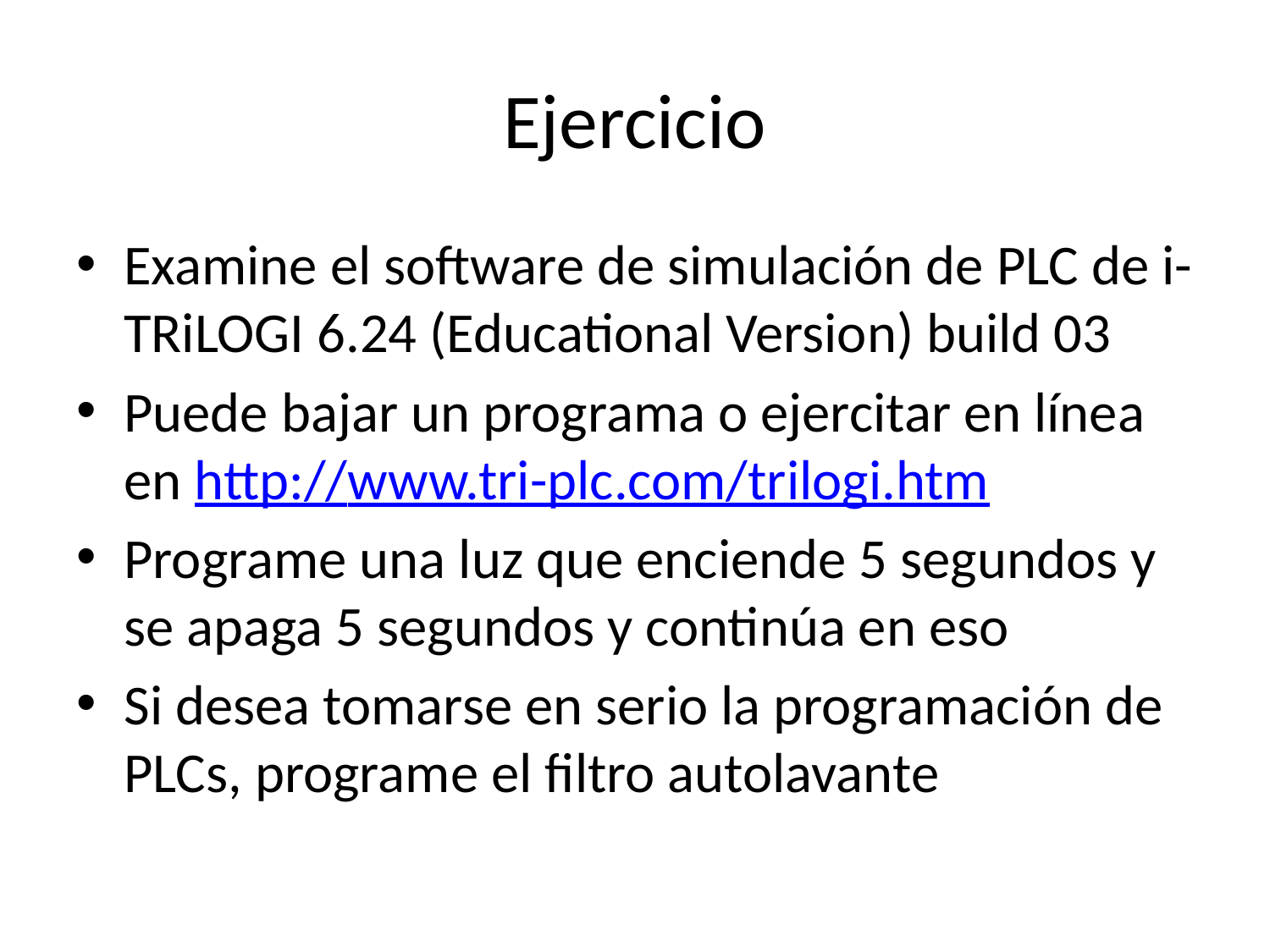

# Ejercicio
Examine el software de simulación de PLC de i-TRiLOGI 6.24 (Educational Version) build 03
Puede bajar un programa o ejercitar en línea en http://www.tri-plc.com/trilogi.htm
Programe una luz que enciende 5 segundos y se apaga 5 segundos y continúa en eso
Si desea tomarse en serio la programación de PLCs, programe el filtro autolavante